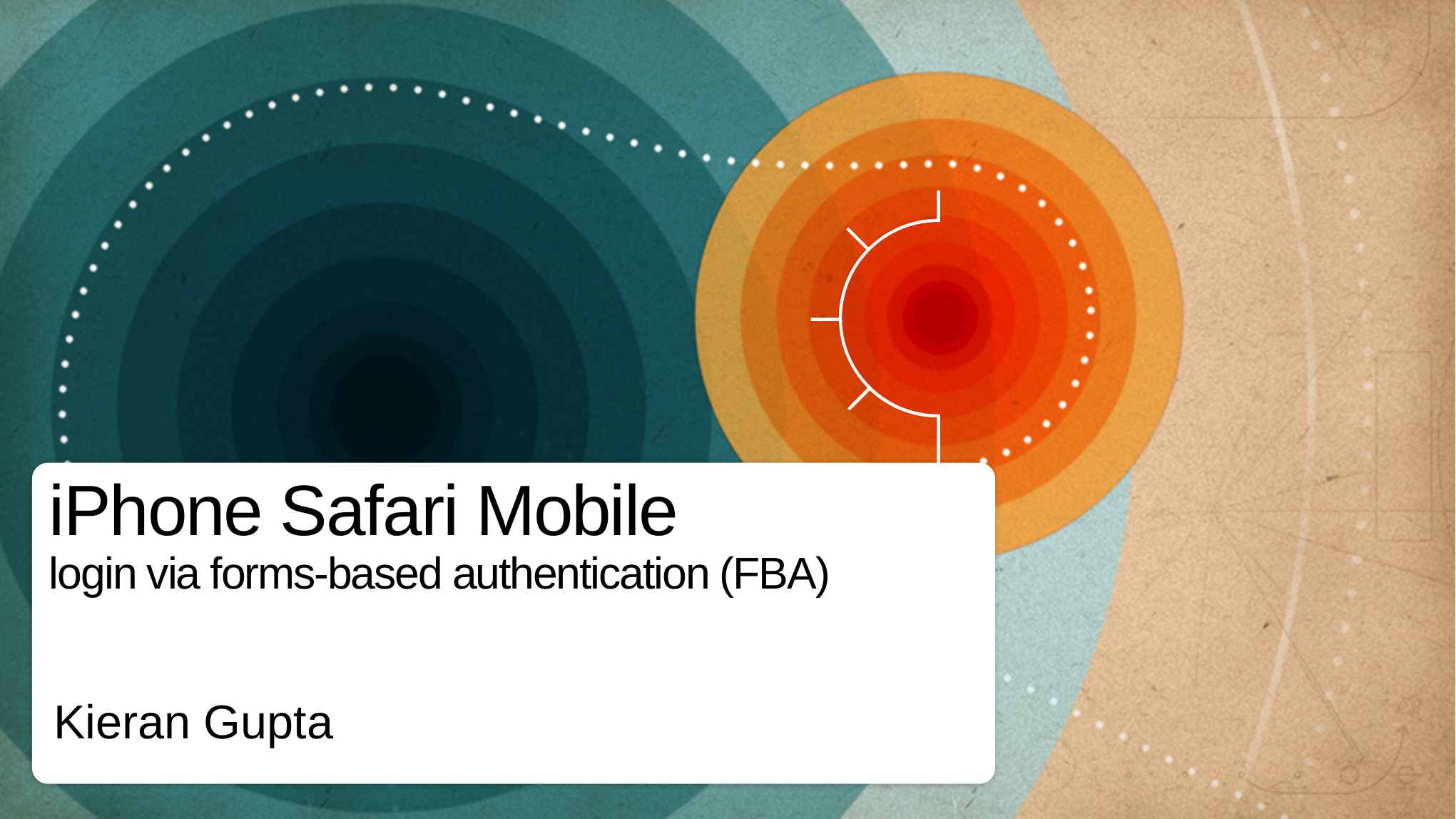

# iPhone Safari Mobile login via forms-based authentication (FBA)

Kieran Gupta